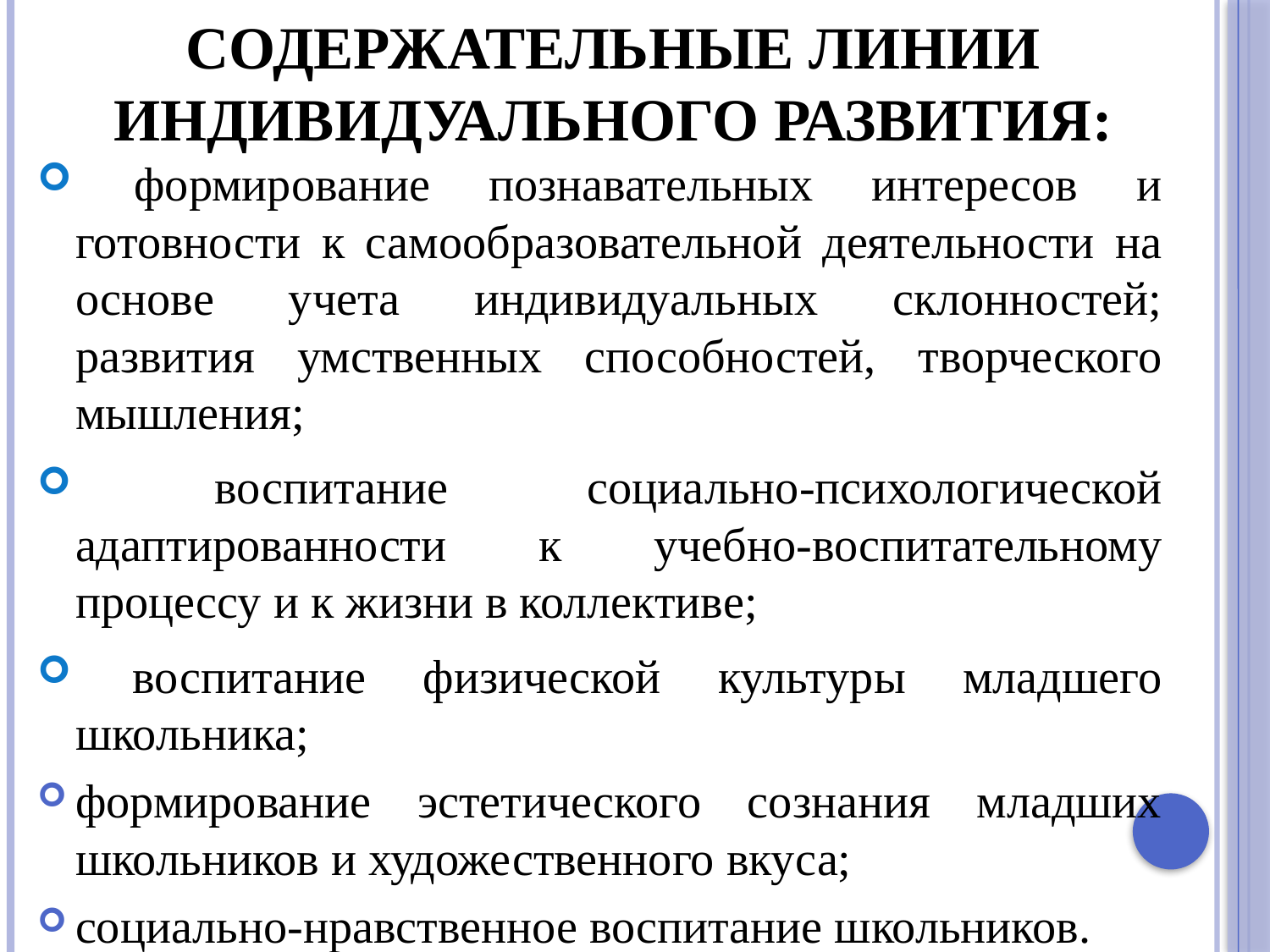

# Содержательные линии индивидуального развития:
 формирование познавательных интересов и готовности к самообразовательной деятельности на основе учета индивидуальных склонностей; развития умственных способностей, творческого мышления;
 воспитание социально-психологической адаптированности к учебно-воспитательному процессу и к жизни в коллективе;
 воспитание физической культуры младшего школьника;
формирование эстетического сознания младших школьников и художественного вкуса;
социально-нравственное воспитание школьников.